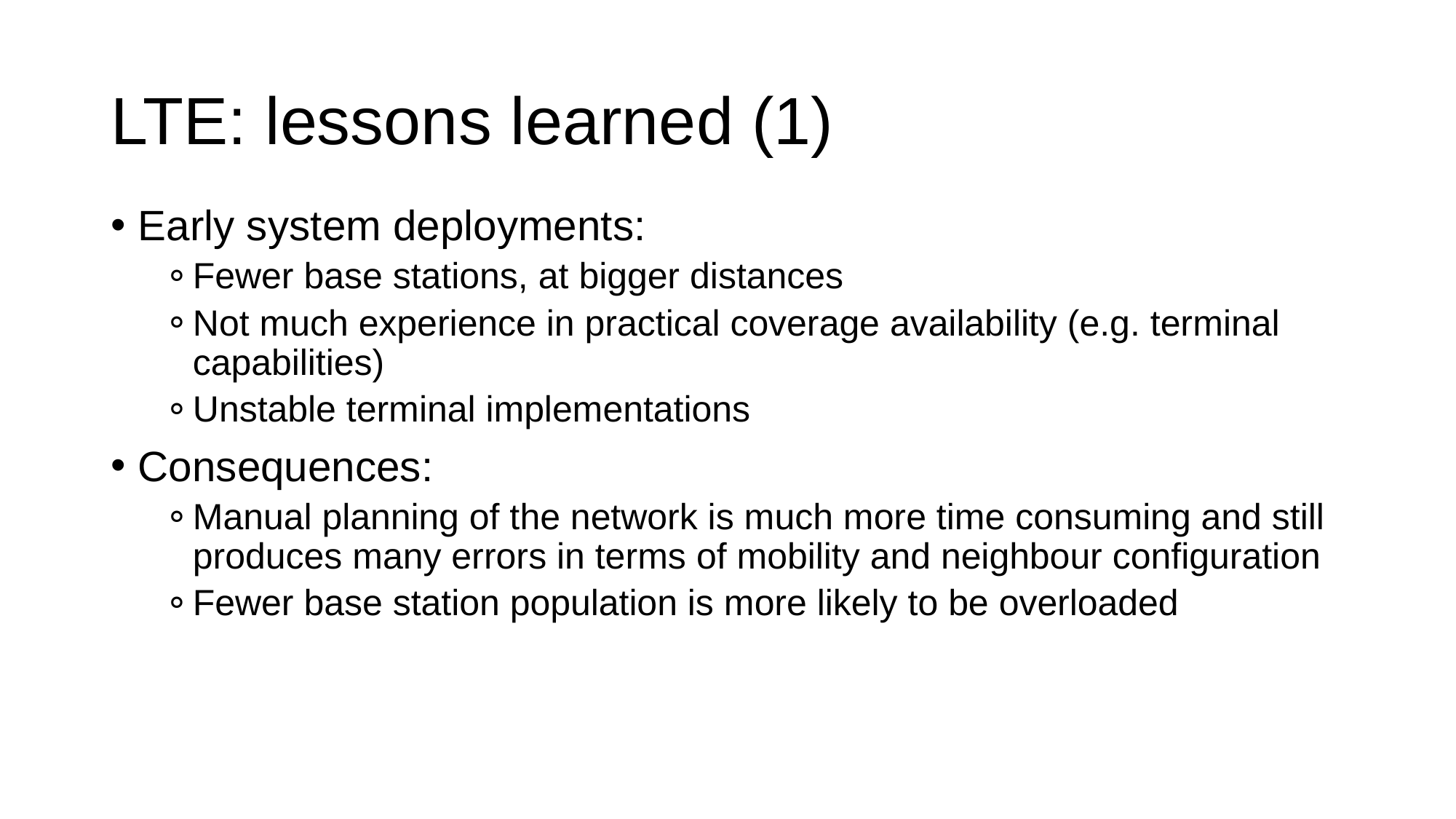

# LTE: lessons learned (1)
Early system deployments:
Fewer base stations, at bigger distances
Not much experience in practical coverage availability (e.g. terminal capabilities)
Unstable terminal implementations
Consequences:
Manual planning of the network is much more time consuming and still produces many errors in terms of mobility and neighbour configuration
Fewer base station population is more likely to be overloaded